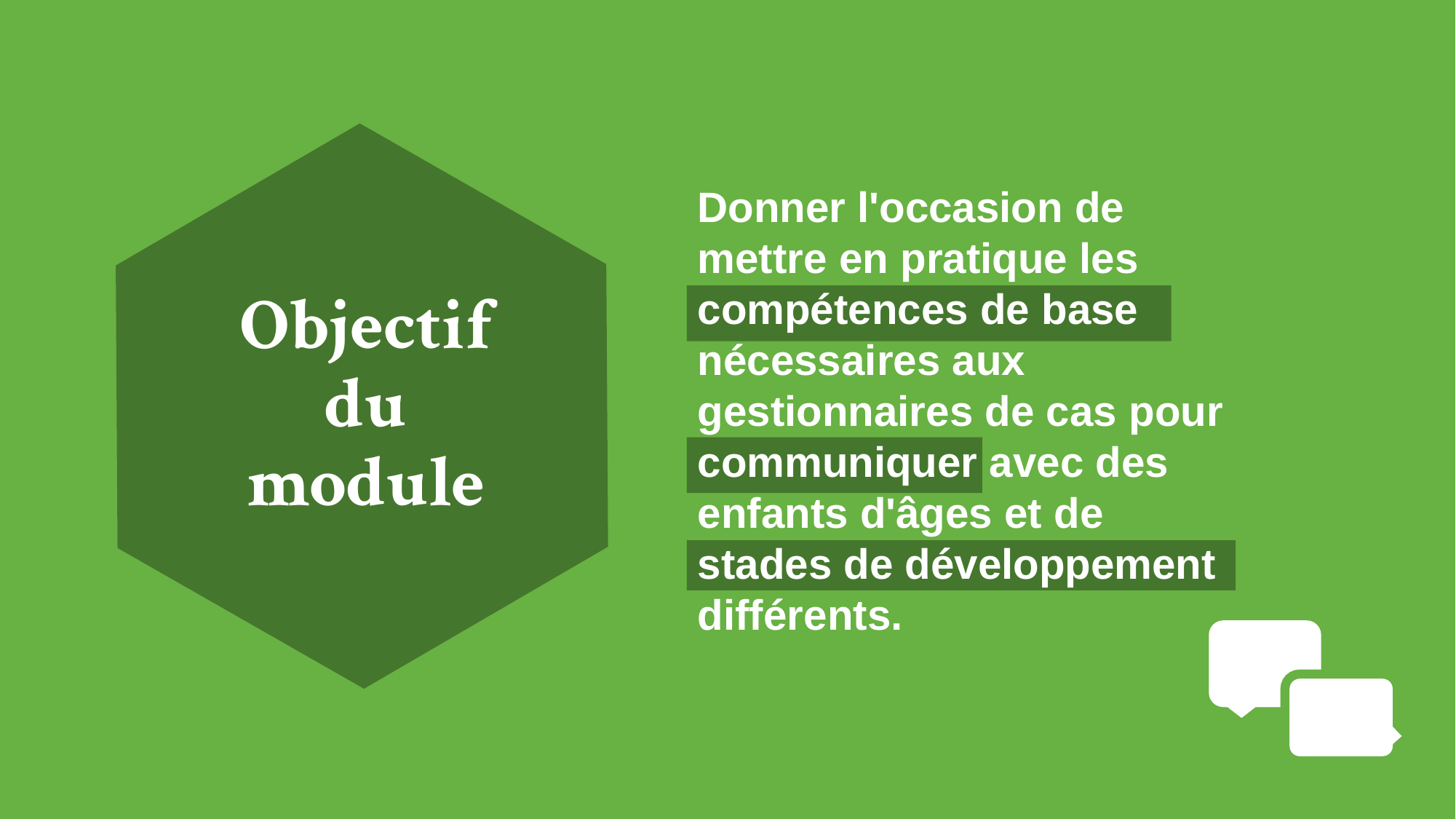

Donner l'occasion de mettre en pratique les compétences de base nécessaires aux gestionnaires de cas pour communiquer avec des enfants d'âges et de stades de développement différents.

# Objectif du module